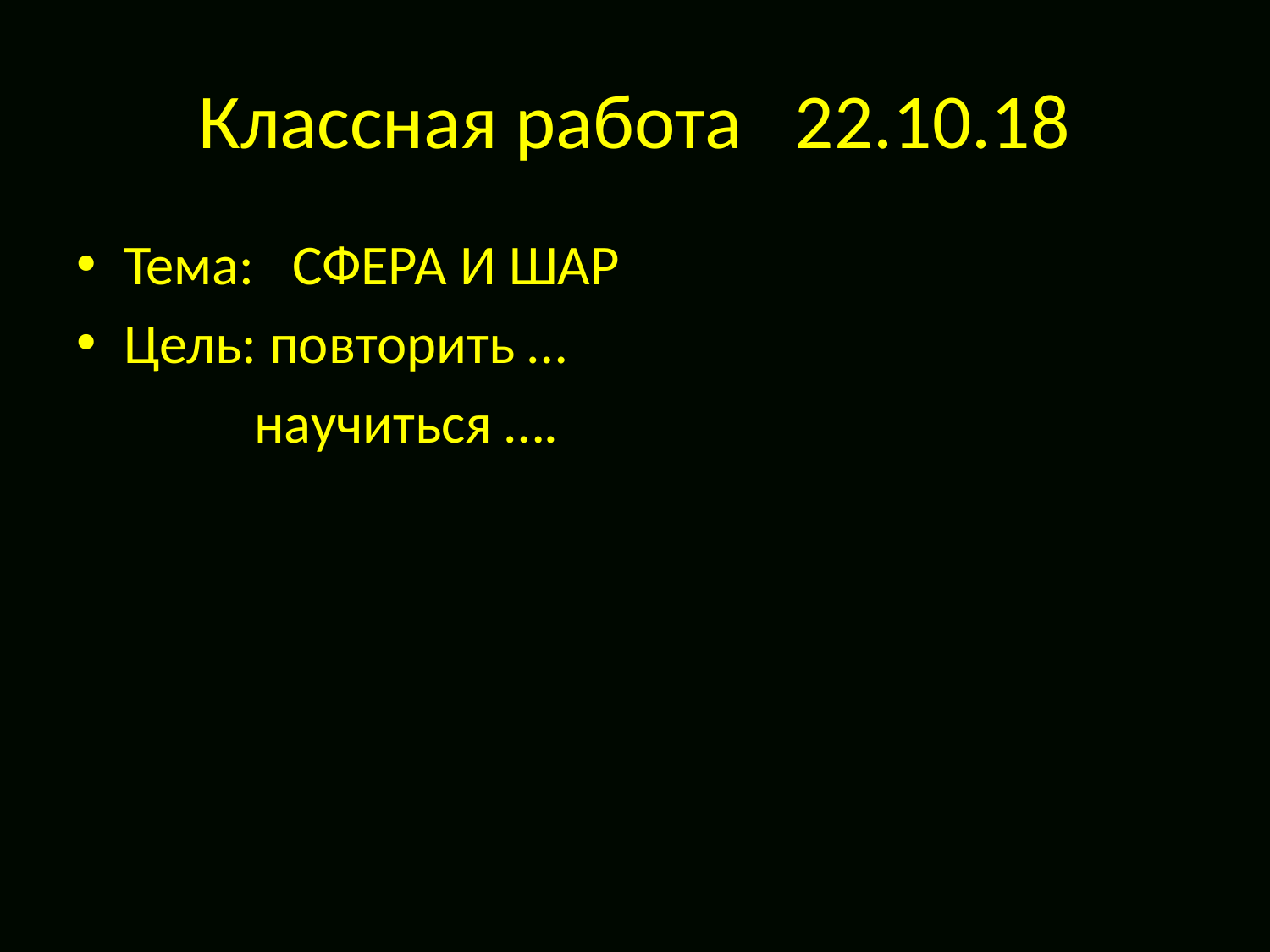

# Классная работа   22.10.18
Тема:   СФЕРА И ШАР
Цель: повторить …
              научиться ….